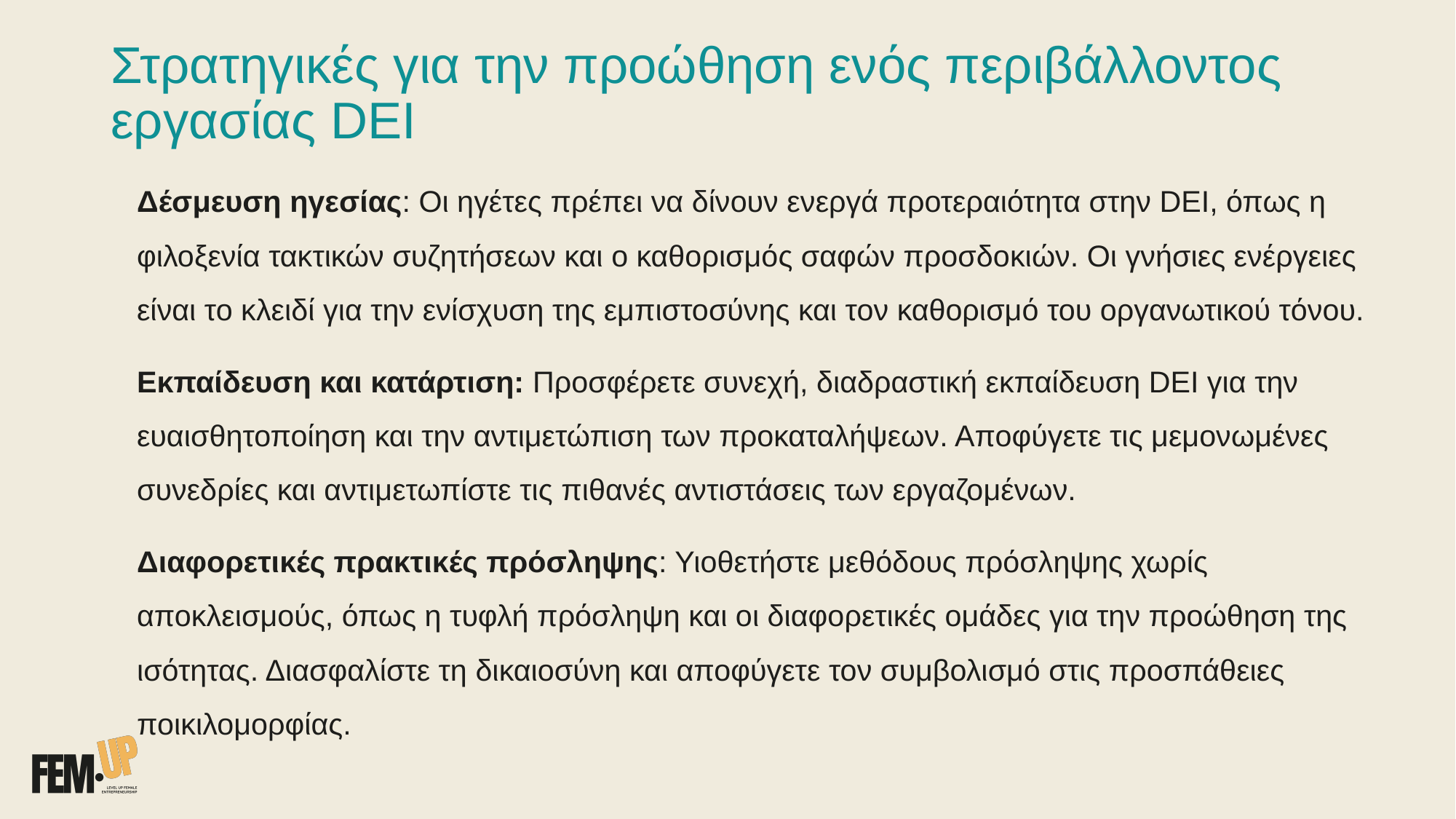

# Στρατηγικές για την προώθηση ενός περιβάλλοντος εργασίας DEI
Δέσμευση ηγεσίας: Οι ηγέτες πρέπει να δίνουν ενεργά προτεραιότητα στην DEI, όπως η φιλοξενία τακτικών συζητήσεων και ο καθορισμός σαφών προσδοκιών. Οι γνήσιες ενέργειες είναι το κλειδί για την ενίσχυση της εμπιστοσύνης και τον καθορισμό του οργανωτικού τόνου.
Εκπαίδευση και κατάρτιση: Προσφέρετε συνεχή, διαδραστική εκπαίδευση DEI για την ευαισθητοποίηση και την αντιμετώπιση των προκαταλήψεων. Αποφύγετε τις μεμονωμένες συνεδρίες και αντιμετωπίστε τις πιθανές αντιστάσεις των εργαζομένων.
Διαφορετικές πρακτικές πρόσληψης: Υιοθετήστε μεθόδους πρόσληψης χωρίς αποκλεισμούς, όπως η τυφλή πρόσληψη και οι διαφορετικές ομάδες για την προώθηση της ισότητας. Διασφαλίστε τη δικαιοσύνη και αποφύγετε τον συμβολισμό στις προσπάθειες ποικιλομορφίας.